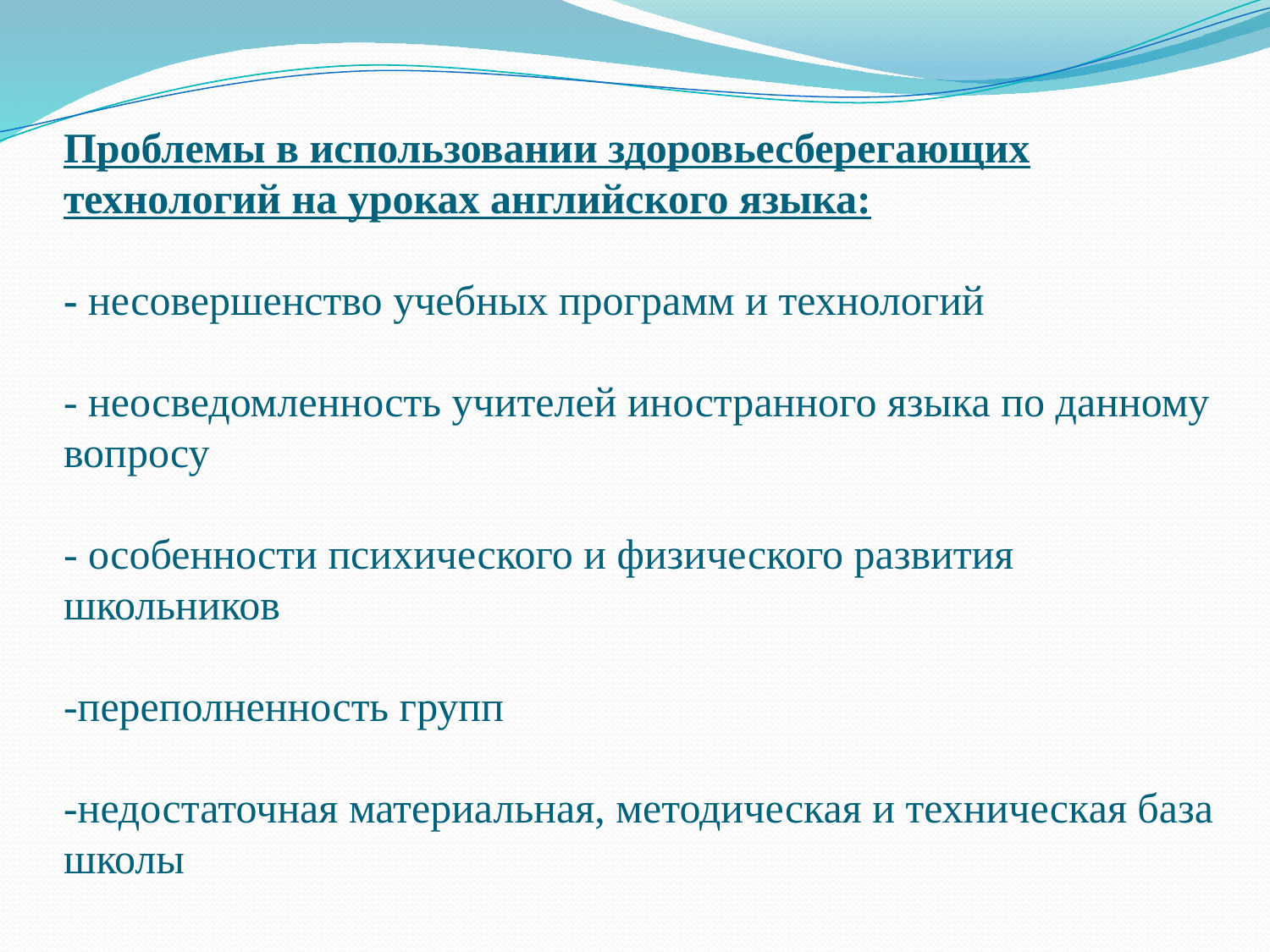

# Проблемы в использовании здоровьесберегающих технологий на уроках английского языка: - несовершенство учебных программ и технологий - неосведомленность учителей иностранного языка по данному вопросу - особенности психического и физического развития школьников -переполненность групп -недостаточная материальная, методическая и техническая база школы